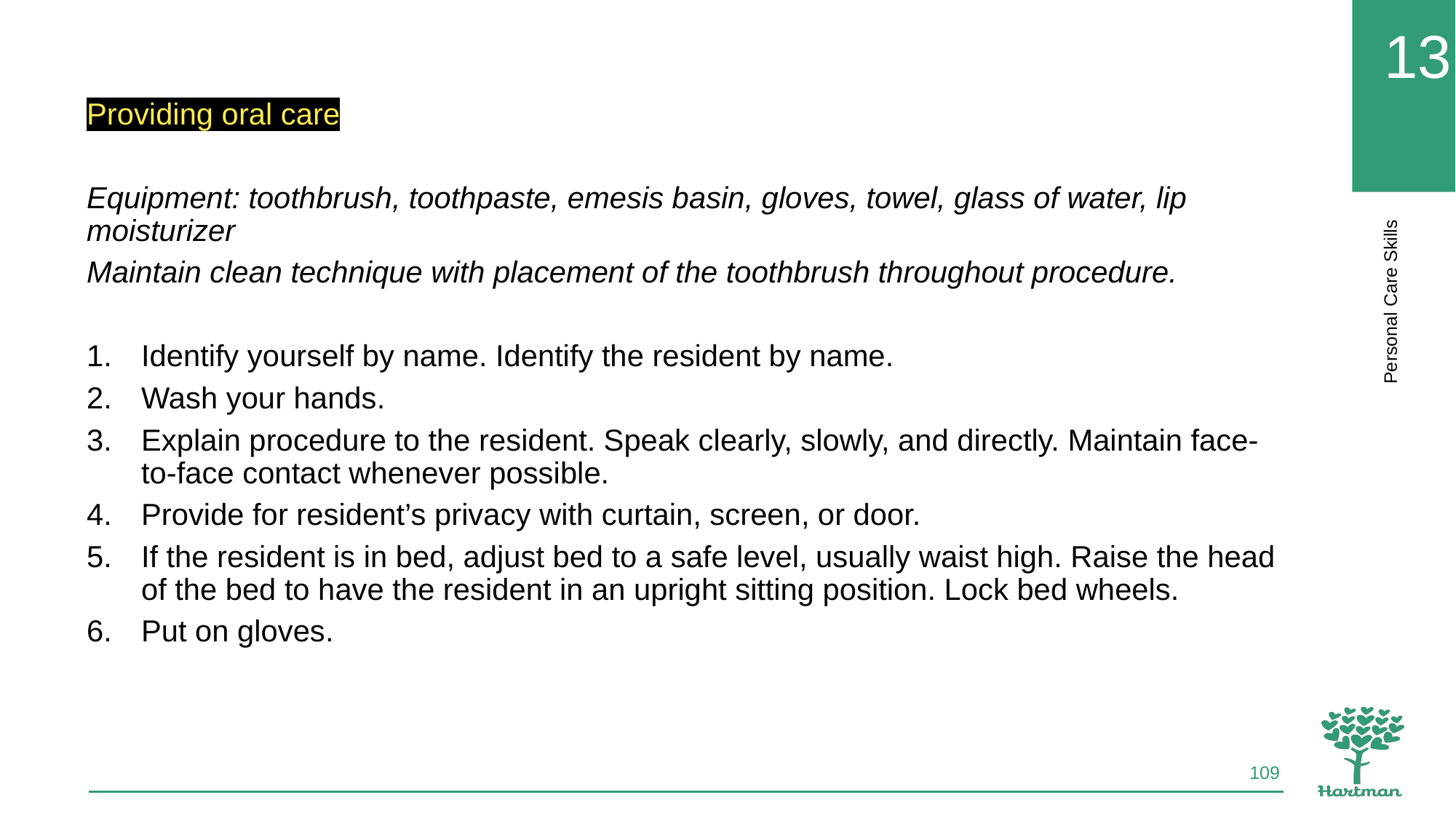

Providing oral care

Equipment: toothbrush, toothpaste, emesis basin, gloves, towel, glass of water, lip moisturizer
Maintain clean technique with placement of the toothbrush throughout procedure.

Identify yourself by name. Identify the resident by name.
Wash your hands.
Explain procedure to the resident. Speak clearly, slowly, and directly. Maintain face-to-face contact whenever possible.
Provide for resident’s privacy with curtain, screen, or door.
If the resident is in bed, adjust bed to a safe level, usually waist high. Raise the head of the bed to have the resident in an upright sitting position. Lock bed wheels.
Put on gloves.

109